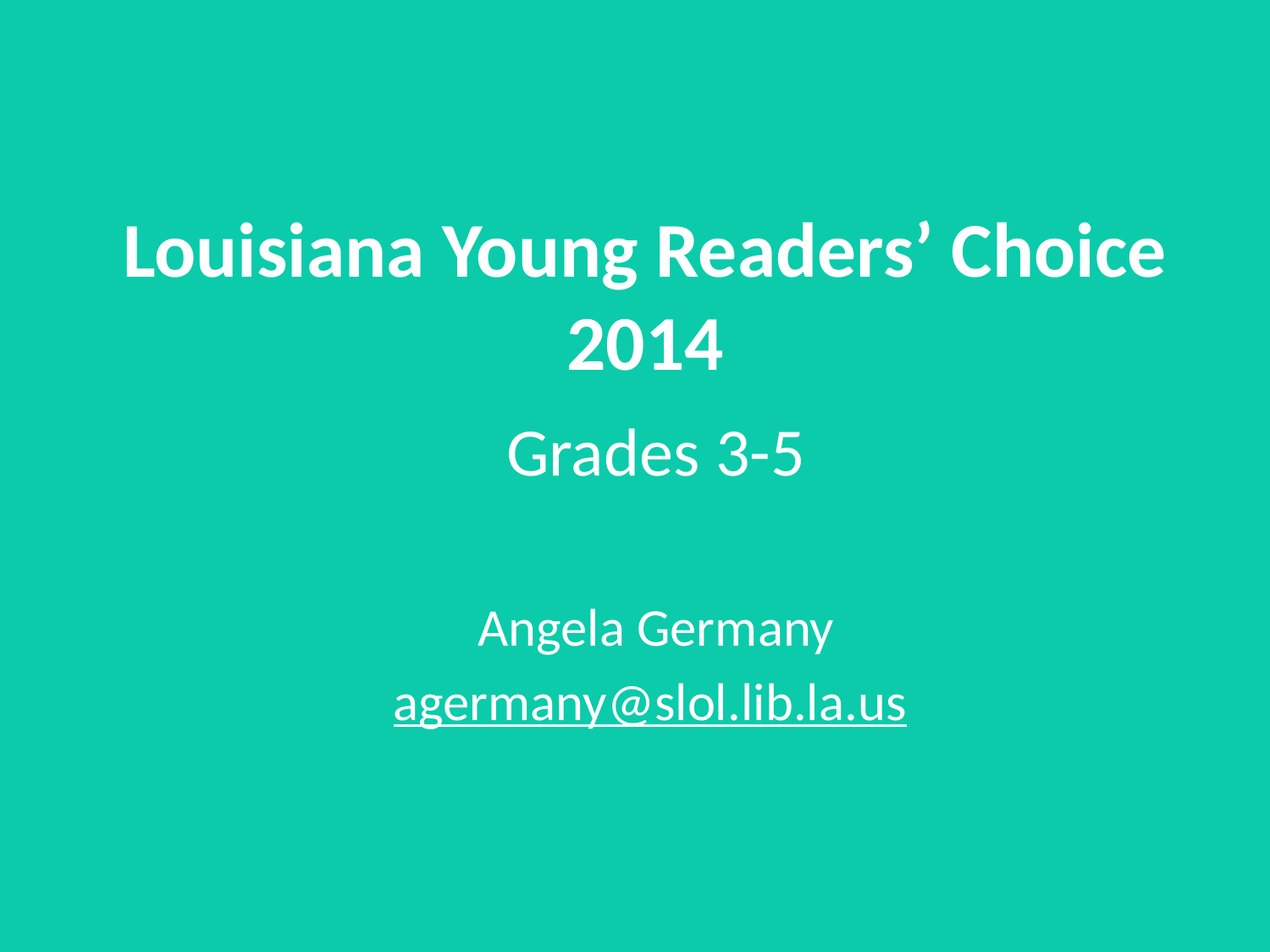

# Louisiana Young Readers’ Choice 2014
Grades 3-5

Angela Germany
agermany@slol.lib.la.us